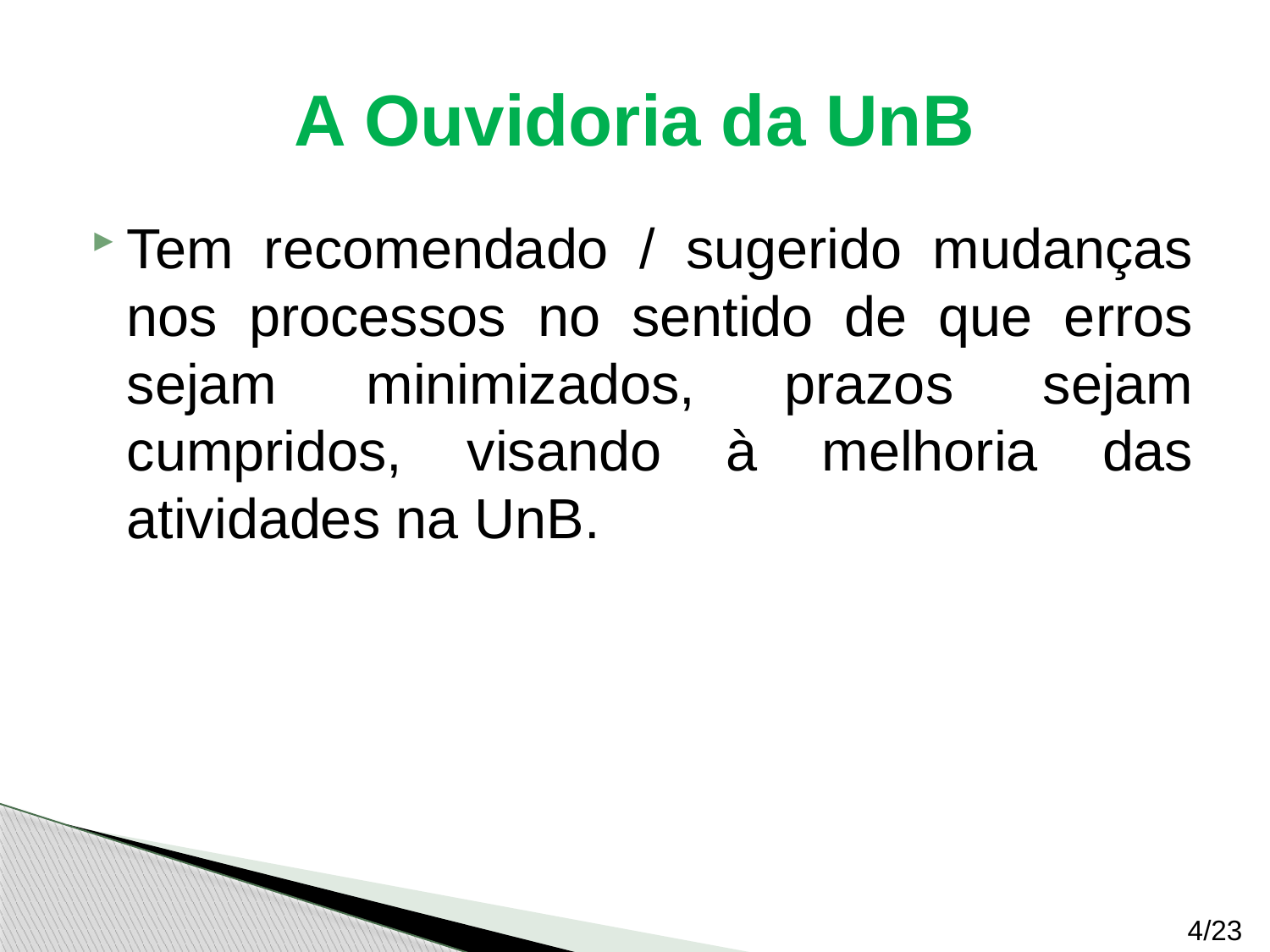

# A Ouvidoria da UnB
Tem recomendado / sugerido mudanças nos processos no sentido de que erros sejam minimizados, prazos sejam cumpridos, visando à melhoria das atividades na UnB.

4/23